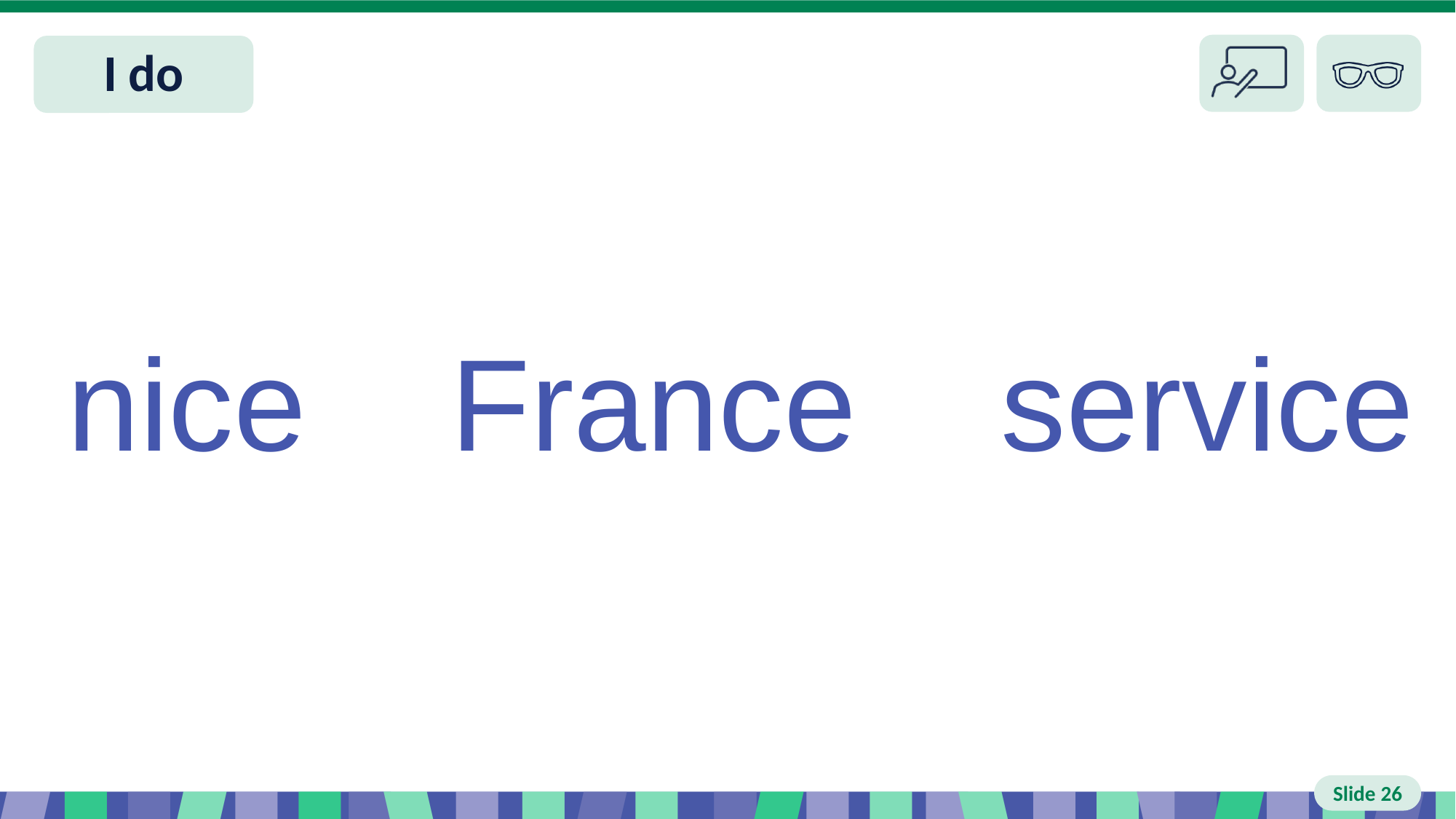

# Slide 26 I do
nice    France    service